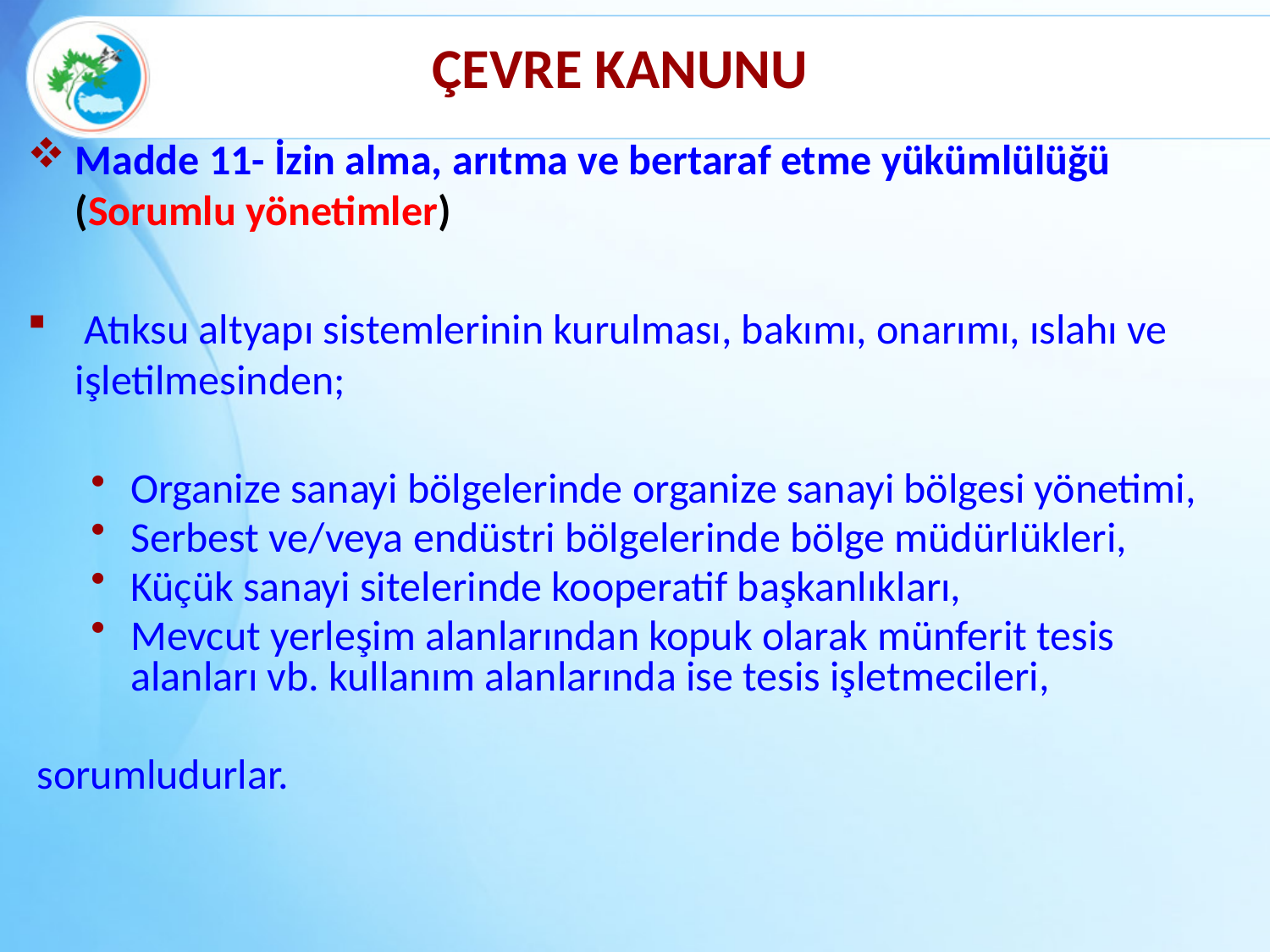

ÇEVRE KANUNU
Madde 11- İzin alma, arıtma ve bertaraf etme yükümlülüğü  (Sorumlu yönetimler)

 Atıksu altyapı sistemlerinin kurulması, bakımı, onarımı, ıslahı ve işletilmesinden;

Organize sanayi bölgelerinde organize sanayi bölgesi yönetimi,
Serbest ve/veya endüstri bölgelerinde bölge müdürlükleri,
Küçük sanayi sitelerinde kooperatif başkanlıkları,
Mevcut yerleşim alanlarından kopuk olarak münferit tesis alanları vb. kullanım alanlarında ise tesis işletmecileri,

 sorumludurlar.